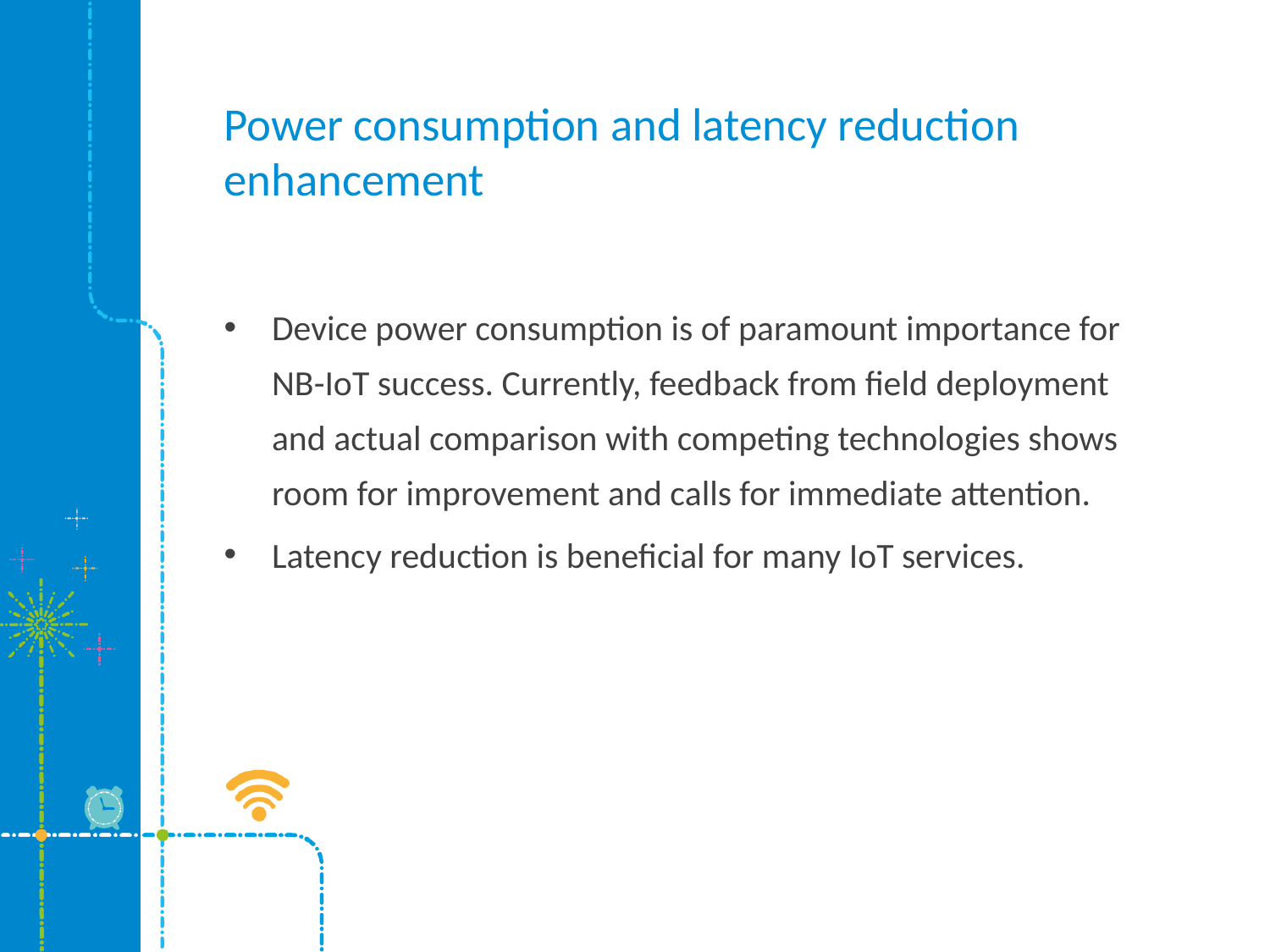

# Power consumption and latency reduction enhancement
Device power consumption is of paramount importance for NB-IoT success. Currently, feedback from field deployment and actual comparison with competing technologies shows room for improvement and calls for immediate attention.
Latency reduction is beneficial for many IoT services.